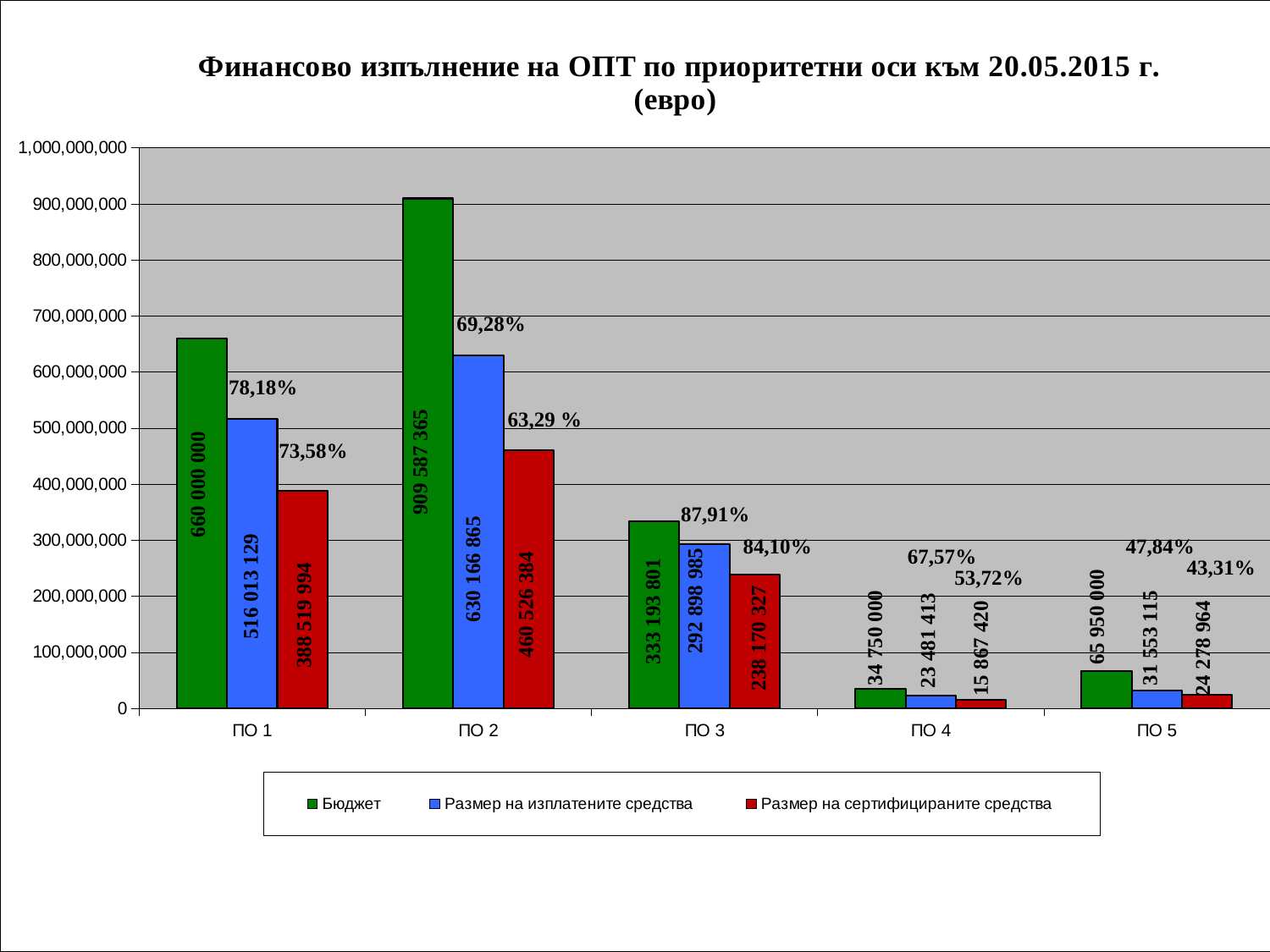

### Chart: Финансово изпълнение на ОПТ по приоритетни оси към 20.05.2015 г. (евро)

| Category | Бюджет | Размер на изплатените средства  | Размер на сертифицираните средства  |
|---|---|---|---|
| ПО 1 | 660000000.0 | 516013128.61 | 388519994.0 |
| ПО 2 | 909587365.0 | 630166865.3199993 | 460526384.0 |
| ПО 3 | 333193801.0 | 292898985.2799998 | 238170327.0 |
| ПО 4 | 34750000.0 | 23481413.28999999 | 15867420.0 |
| ПО 5 | 65950000.0 | 31553115.13 | 24278964.0 |